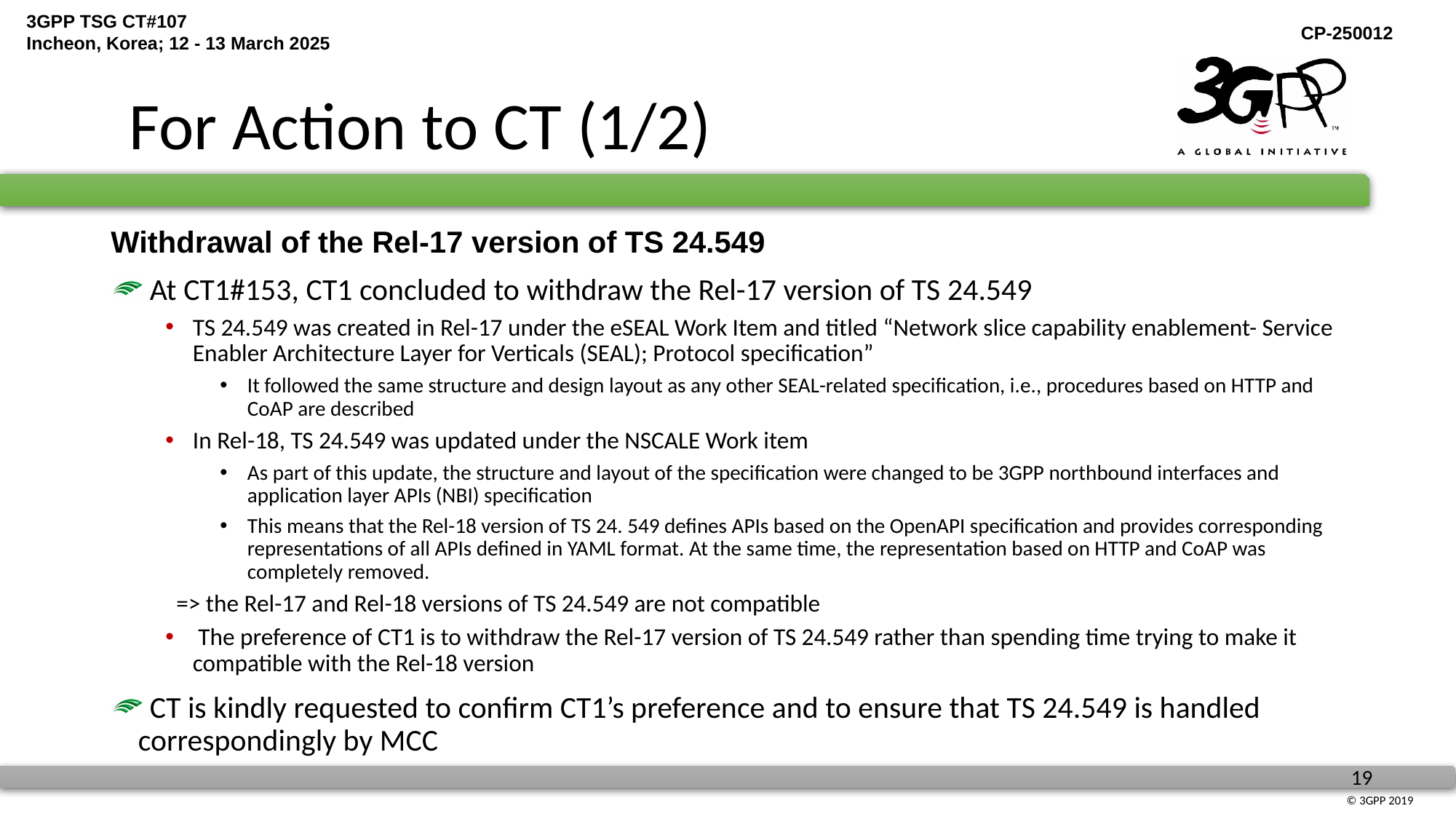

# For Action to CT (1/2)
Withdrawal of the Rel-17 version of TS 24.549
 At CT1#153, CT1 concluded to withdraw the Rel-17 version of TS 24.549
TS 24.549 was created in Rel-17 under the eSEAL Work Item and titled “Network slice capability enablement- Service Enabler Architecture Layer for Verticals (SEAL); Protocol specification”
It followed the same structure and design layout as any other SEAL-related specification, i.e., procedures based on HTTP and CoAP are described
In Rel-18, TS 24.549 was updated under the NSCALE Work item
As part of this update, the structure and layout of the specification were changed to be 3GPP northbound interfaces and application layer APIs (NBI) specification
This means that the Rel-18 version of TS 24. 549 defines APIs based on the OpenAPI specification and provides corresponding representations of all APIs defined in YAML format. At the same time, the representation based on HTTP and CoAP was completely removed.
  => the Rel-17 and Rel-18 versions of TS 24.549 are not compatible
 The preference of CT1 is to withdraw the Rel-17 version of TS 24.549 rather than spending time trying to make it compatible with the Rel-18 version
 CT is kindly requested to confirm CT1’s preference and to ensure that TS 24.549 is handled correspondingly by MCC